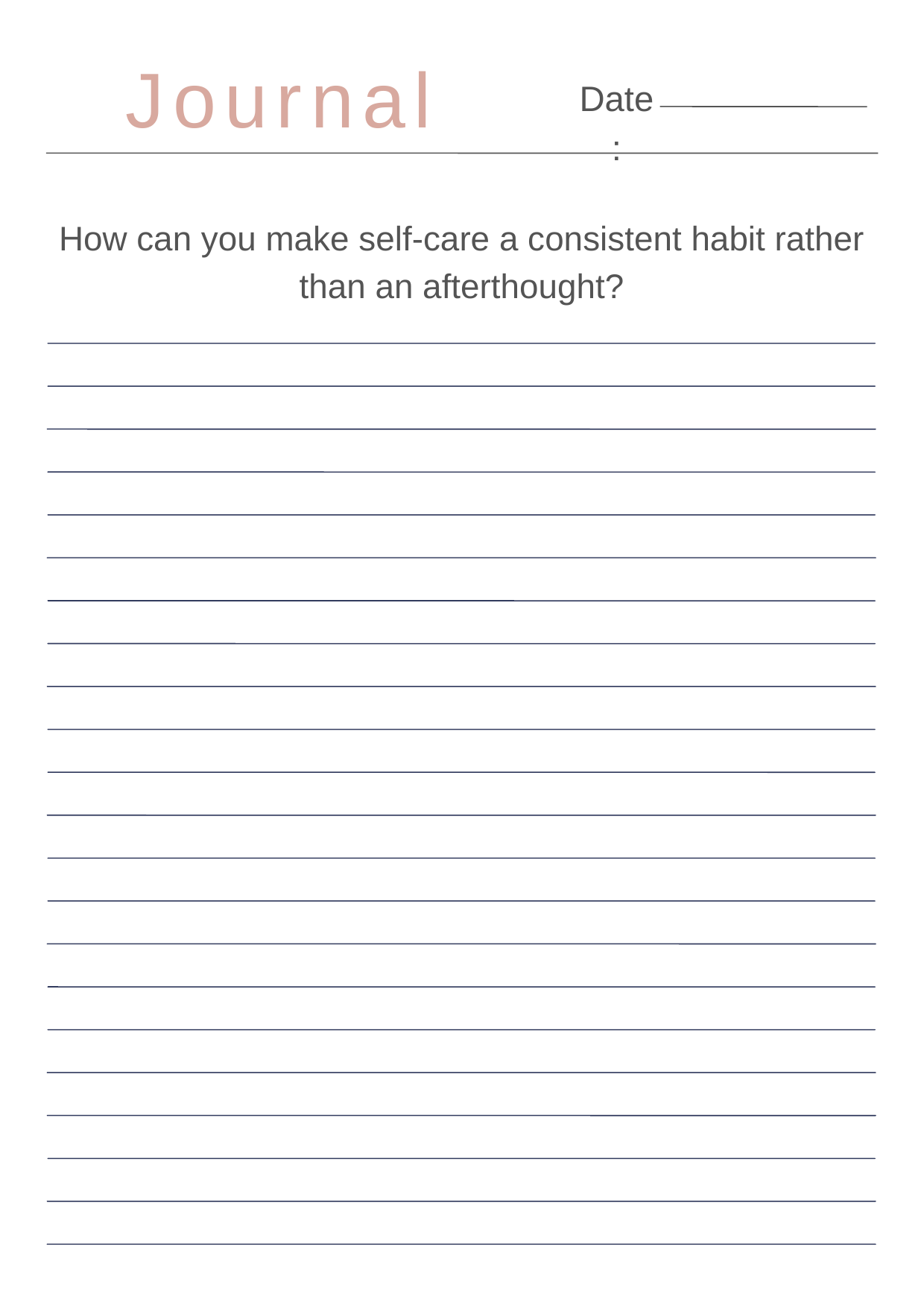

Journal
Date:

How can you make self-care a consistent habit rather than an afterthought?